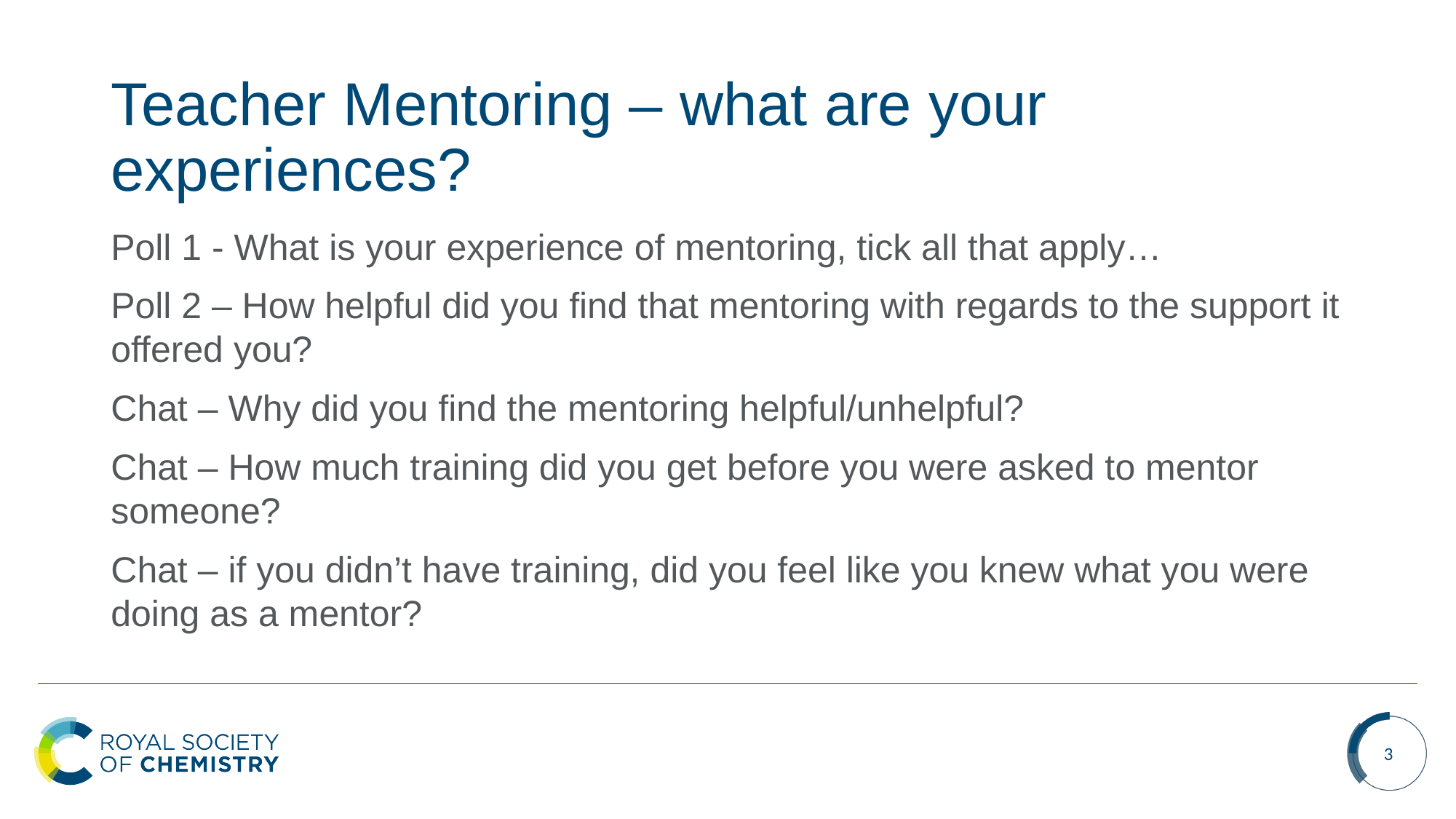

# Teacher Mentoring – what are your experiences?
Poll 1 - What is your experience of mentoring, tick all that apply…
Poll 2 – How helpful did you find that mentoring with regards to the support it offered you?
Chat – Why did you find the mentoring helpful/unhelpful?
Chat – How much training did you get before you were asked to mentor someone?
Chat – if you didn’t have training, did you feel like you knew what you were doing as a mentor?

3